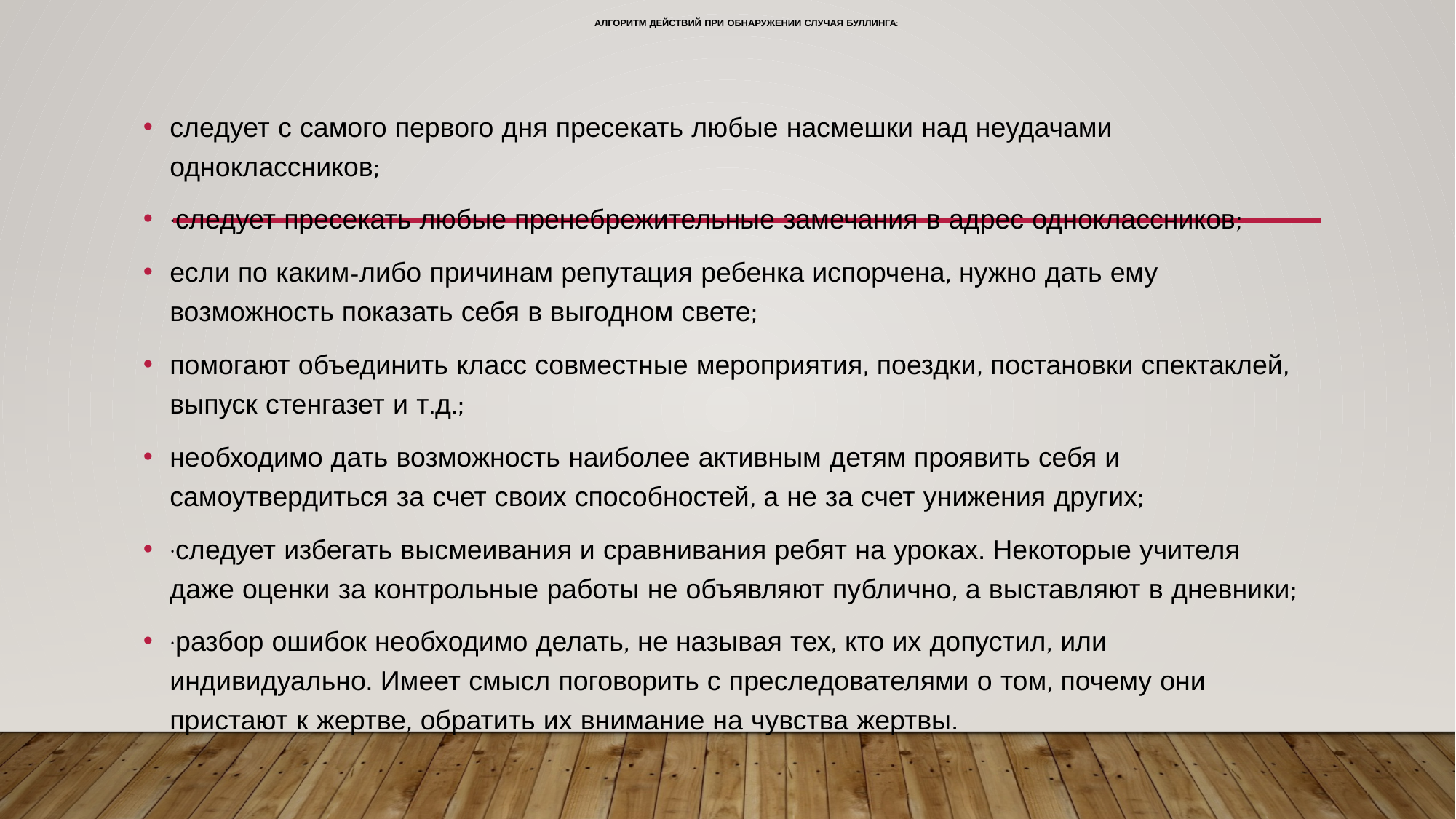

# Алгоритм действий при обнаружении случая буллинга:
следует с самого первого дня пресекать любые насмешки над неудачами одноклассников;
·следует пресекать любые пренебрежительные замечания в адрес одноклассников;
если по каким-либо причинам репутация ребенка испорчена, нужно дать ему возможность показать себя в выгодном свете;
помогают объединить класс совместные мероприятия, поездки, постановки спектаклей, выпуск стенгазет и т.д.;
необходимо дать возможность наиболее активным детям проявить себя и самоутвердиться за счет своих способностей, а не за счет унижения других;
·следует избегать высмеивания и сравнивания ребят на уроках. Некоторые учителя даже оценки за контрольные работы не объявляют публично, а выставляют в дневники;
·разбор ошибок необходимо делать, не называя тех, кто их допустил, или индивидуально. Имеет смысл поговорить с преследователями о том, почему они пристают к жертве, обратить их внимание на чувства жертвы.